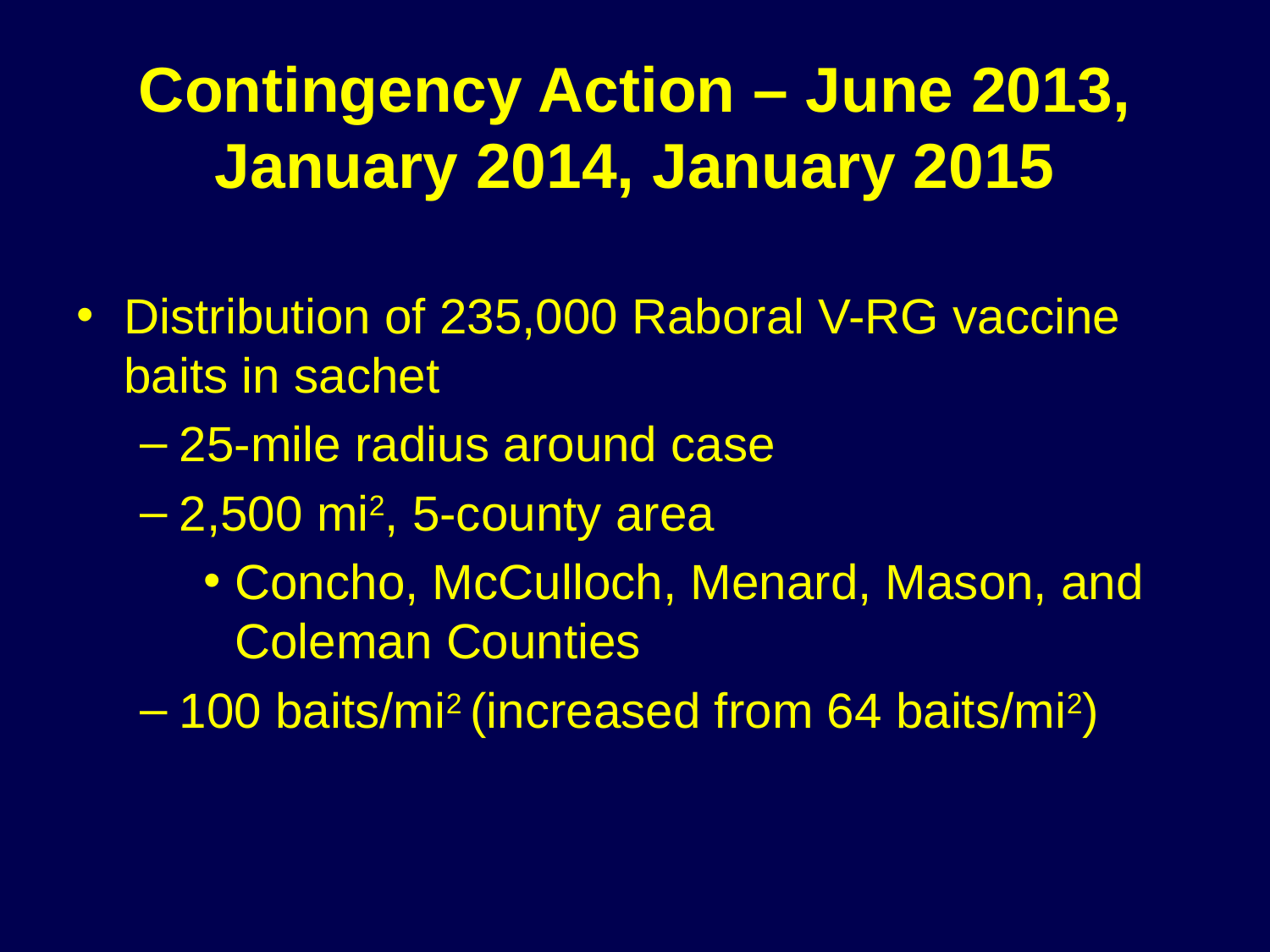

# Contingency Action – June 2013, January 2014, January 2015
Distribution of 235,000 Raboral V-RG vaccine baits in sachet
25-mile radius around case
2,500 mi2, 5-county area
Concho, McCulloch, Menard, Mason, and Coleman Counties
100 baits/mi2 (increased from 64 baits/mi2)